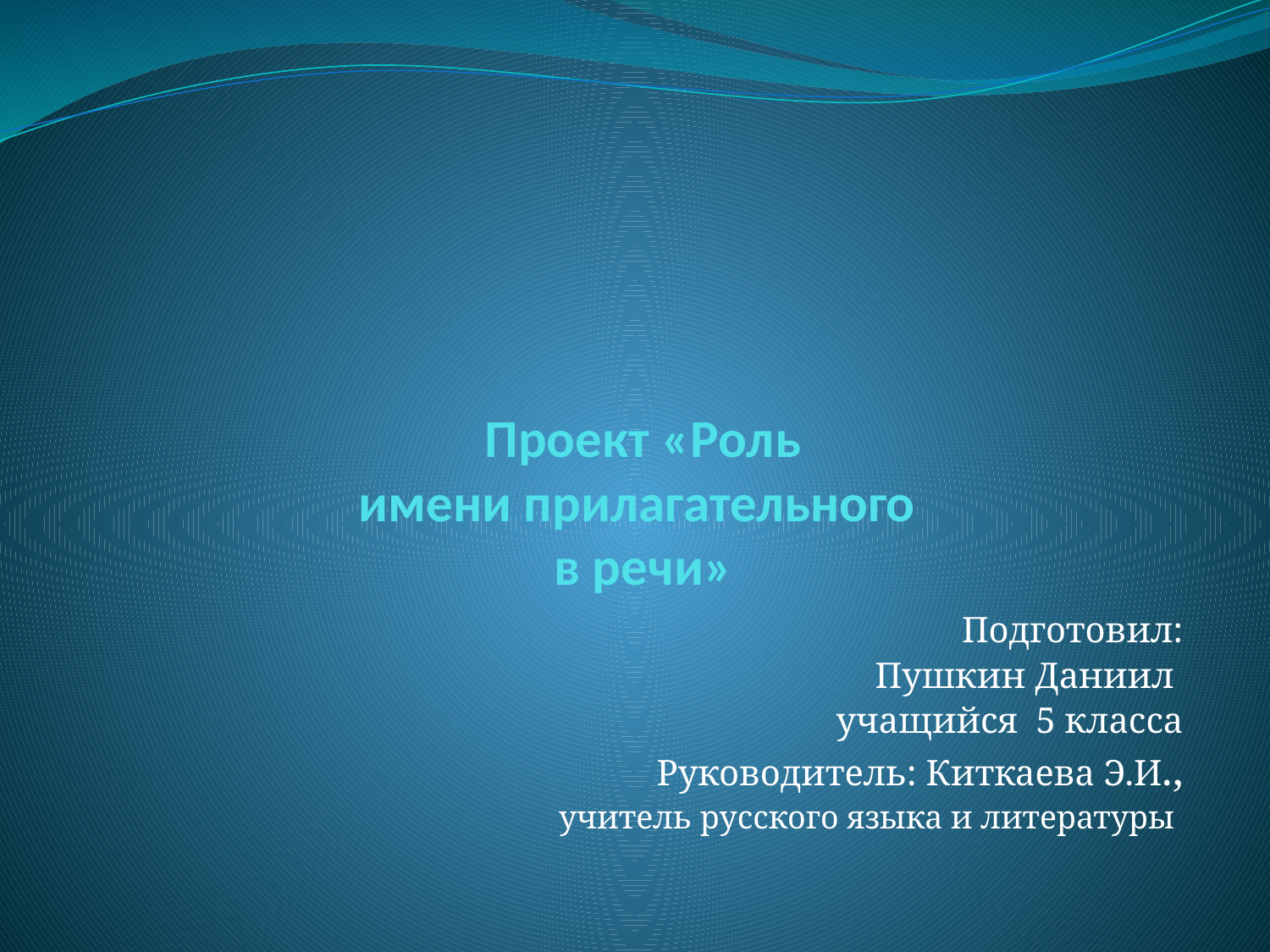

# Проект «Роль имени прилагательного в речи»
Подготовил:
Пушкин Даниил
учащийся  5 класса
Руководитель: Киткаева Э.И.,
учитель русского языка и литературы